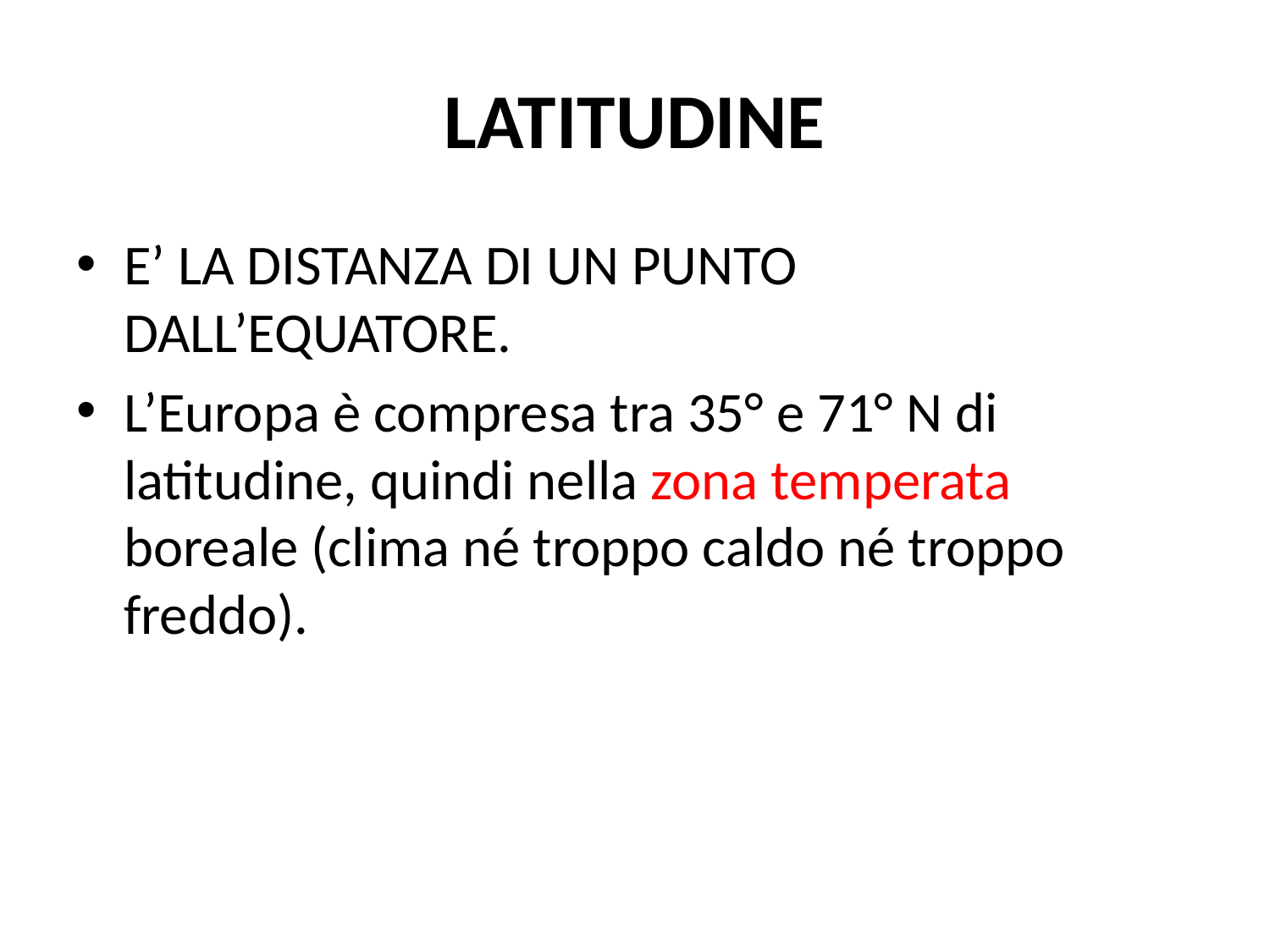

# LATITUDINE
E’ LA DISTANZA DI UN PUNTO DALL’EQUATORE.
L’Europa è compresa tra 35° e 71° N di latitudine, quindi nella zona temperata boreale (clima né troppo caldo né troppo freddo).